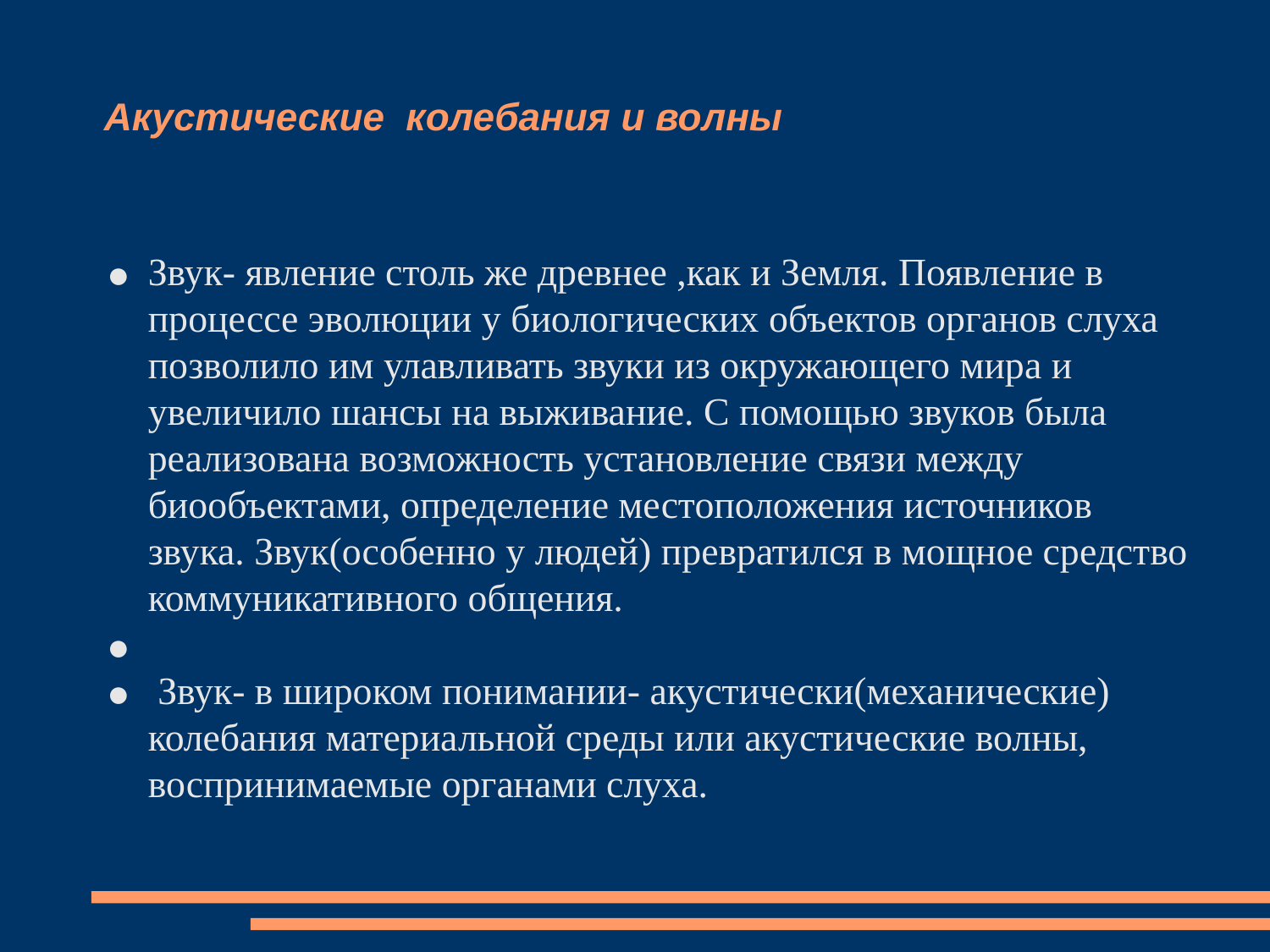

Акустические  колебания и волны
Звук- явление столь же древнее ,как и Земля. Появление в процессе эволюции у биологических объектов органов слуха позволило им улавливать звуки из окружающего мира и увеличило шансы на выживание. С помощью звуков была реализована возможность установление связи между биообъектами, определение местоположения источников звука. Звук(особенно у людей) превратился в мощное средство коммуникативного общения.

 Звук- в широком понимании- акустически(механические) колебания материальной среды или акустические волны, воспринимаемые органами слуха.